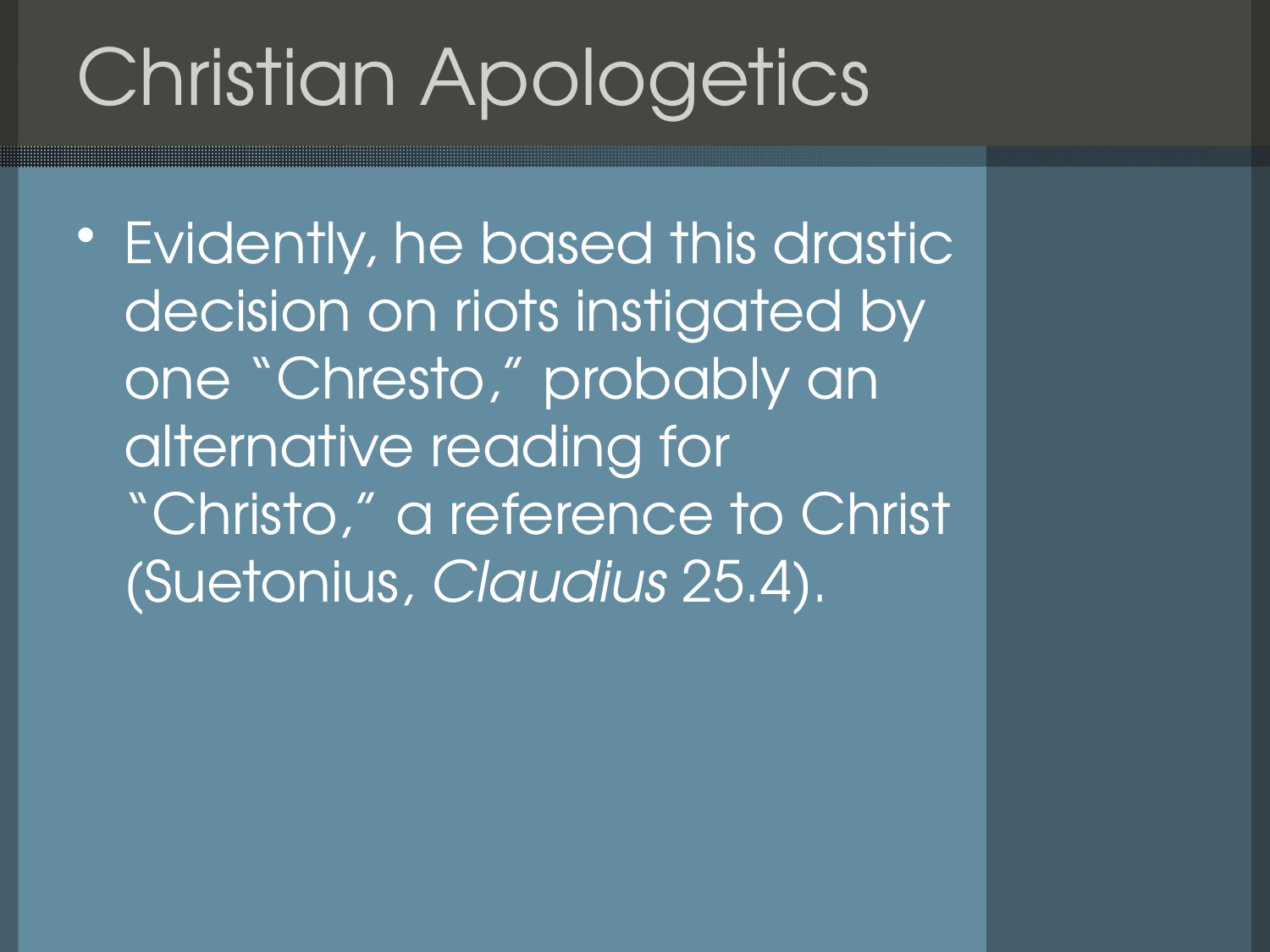

# Christian Apologetics
Evidently, he based this drastic decision on riots instigated by one “Chresto,” probably an alternative reading for “Christo,” a reference to Christ (Suetonius, Claudius 25.4).